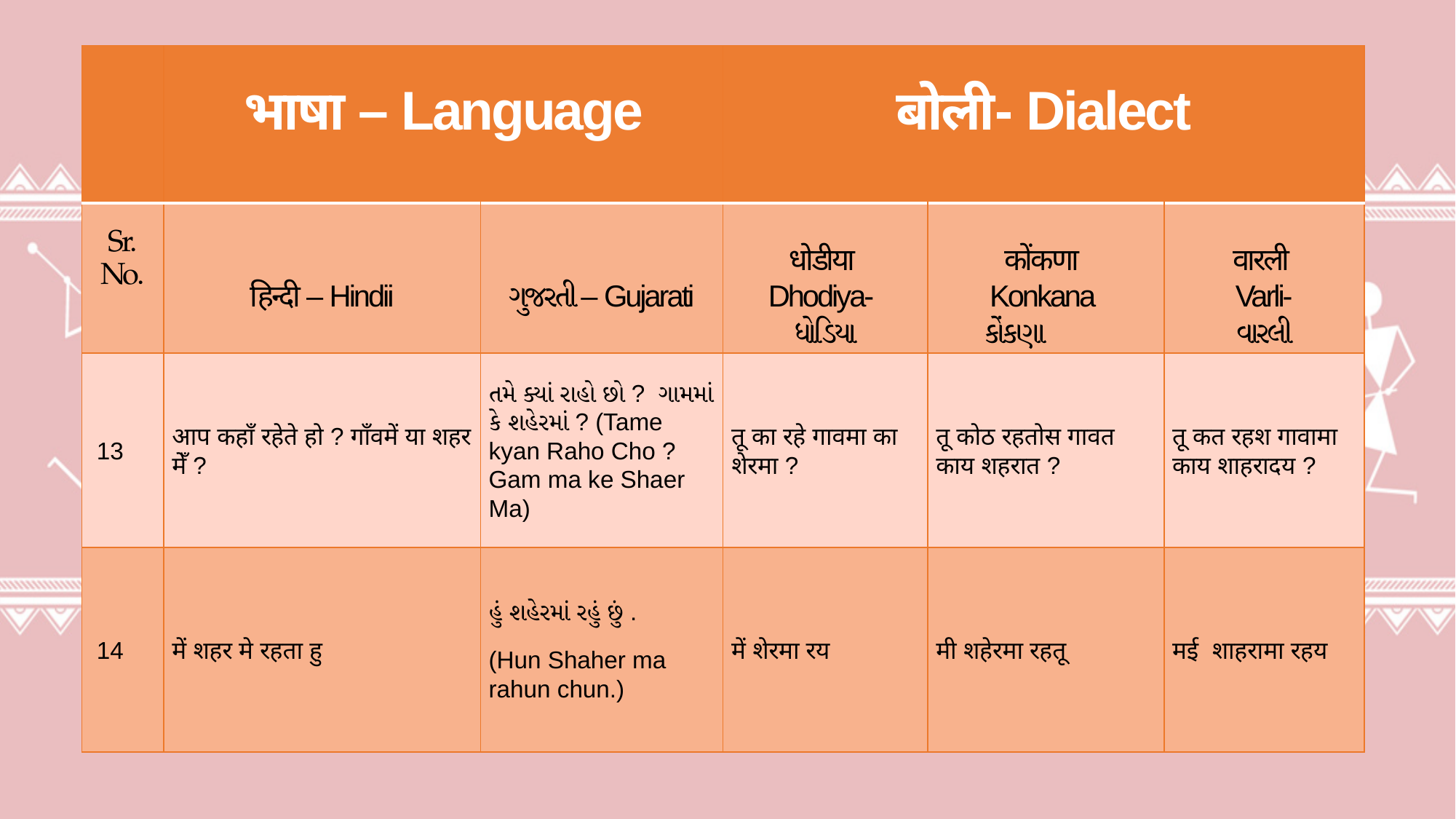

|  | भाषा – Language |  | बोली- Dialect |  |  |
| --- | --- | --- | --- | --- | --- |
| Sr. No. | हिन्दी – Hindii | ગુજરતી – Gujarati | धोडीया Dhodiya- ધોડિયા | कोंकणा Konkana કોંકણા | वारली Varli- વારલી |
| 13 | आप कहाँ रहेते हो ? गाँवमें या शहर मेँ ? | તમે ક્યાં રાહો છો ? ગામમાં કે શહેરમાં ? (Tame kyan Raho Cho ? Gam ma ke Shaer Ma) | तू का रहे गावमा का शेरमा ? | तू कोठ रहतोस गावत काय शहरात ? | तू कत रहश गावामा काय शाहरादय ? |
| 14 | में शहर मे रहता हु | હું શહેરમાં રહું છું . (Hun Shaher ma rahun chun.) | में शेरमा रय | मी शहेरमा रहतू | मई शाहरामा रहय |